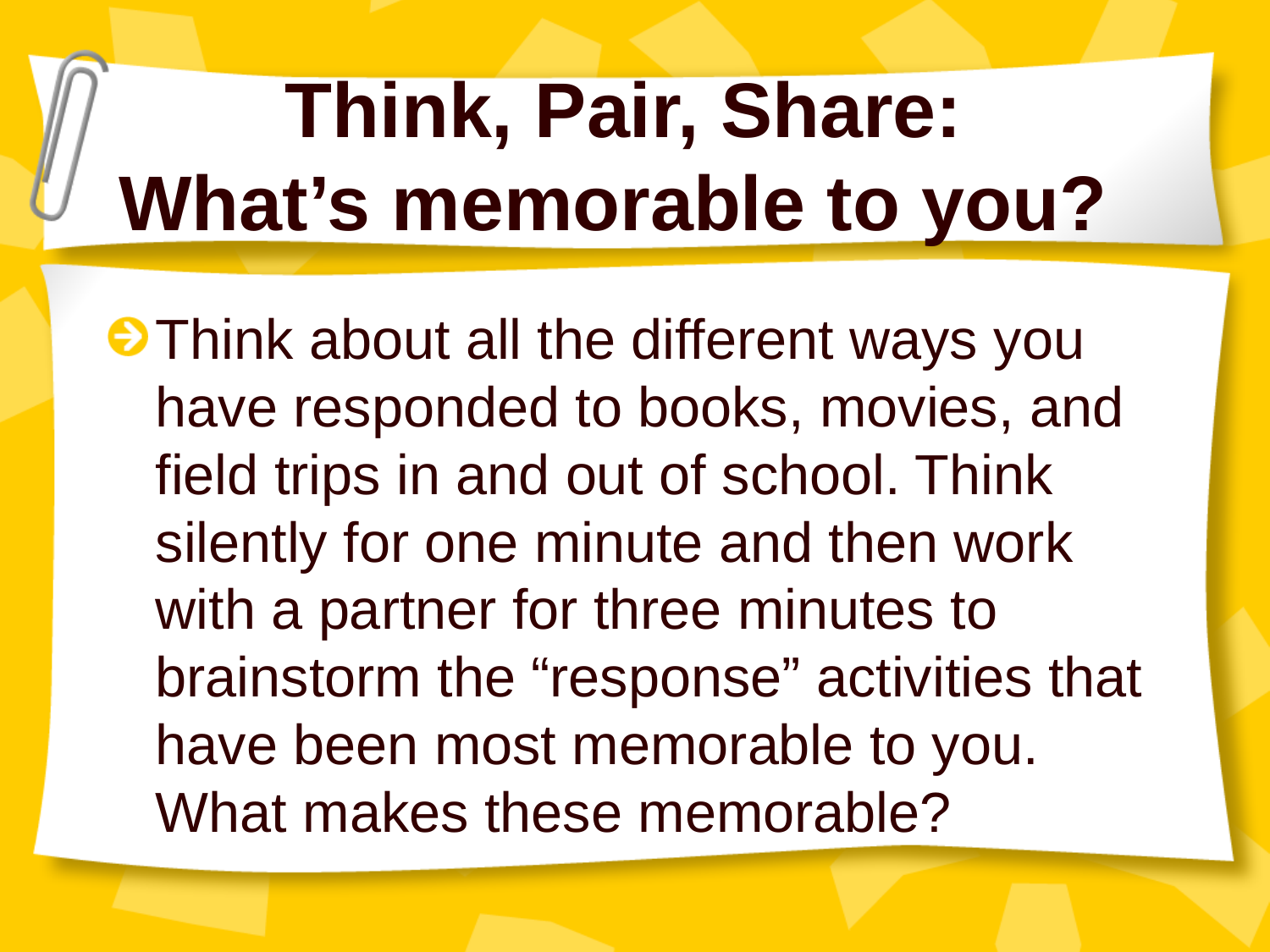

# Think, Pair, Share: What’s memorable to you?
Think about all the different ways you have responded to books, movies, and field trips in and out of school. Think silently for one minute and then work with a partner for three minutes to brainstorm the “response” activities that have been most memorable to you. What makes these memorable?